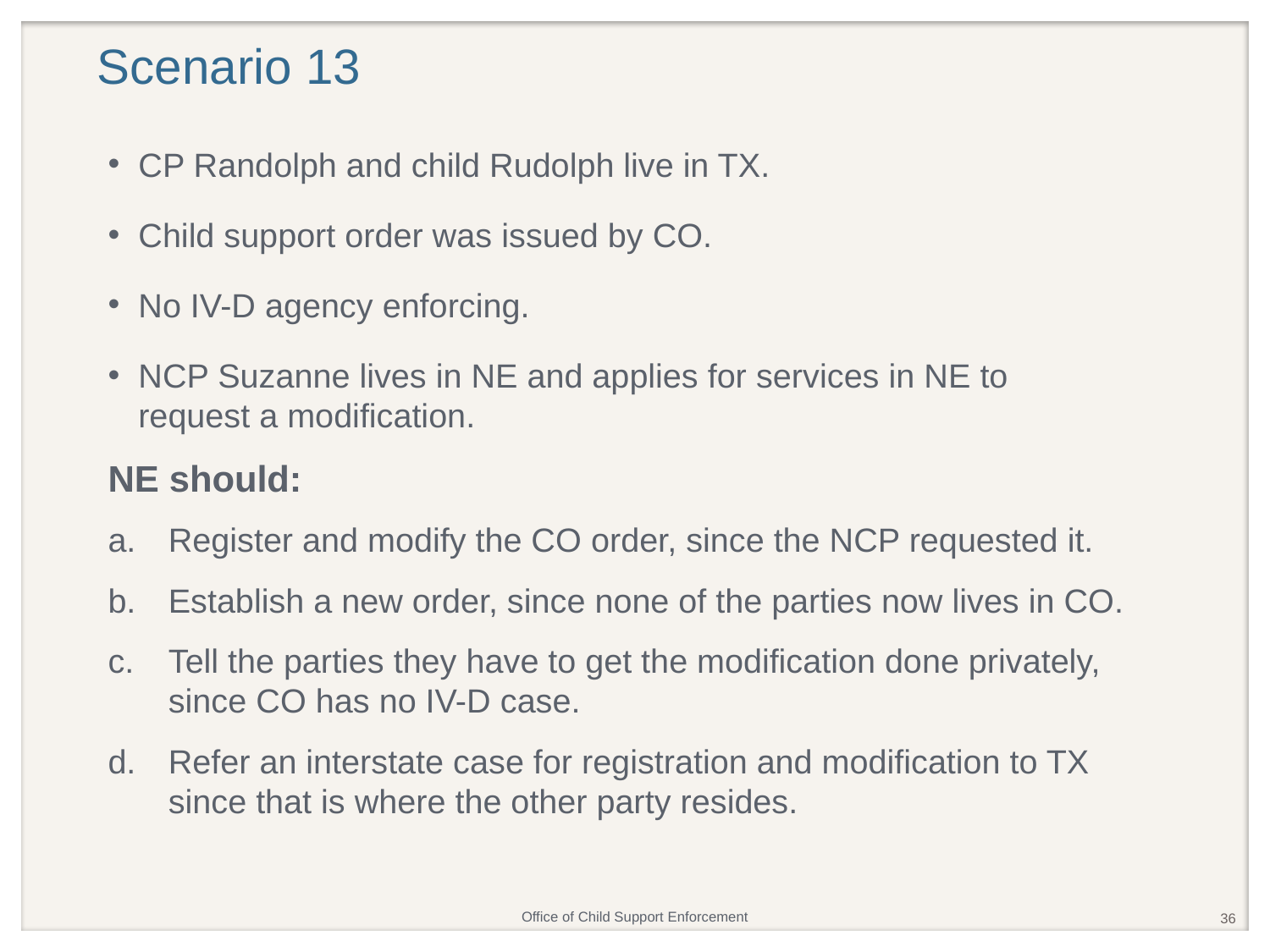

# Scenario 13
CP Randolph and child Rudolph live in TX.
Child support order was issued by CO.
No IV-D agency enforcing.
NCP Suzanne lives in NE and applies for services in NE to request a modification.
NE should:
Register and modify the CO order, since the NCP requested it.
Establish a new order, since none of the parties now lives in CO.
Tell the parties they have to get the modification done privately, since CO has no IV-D case.
Refer an interstate case for registration and modification to TX since that is where the other party resides.

36